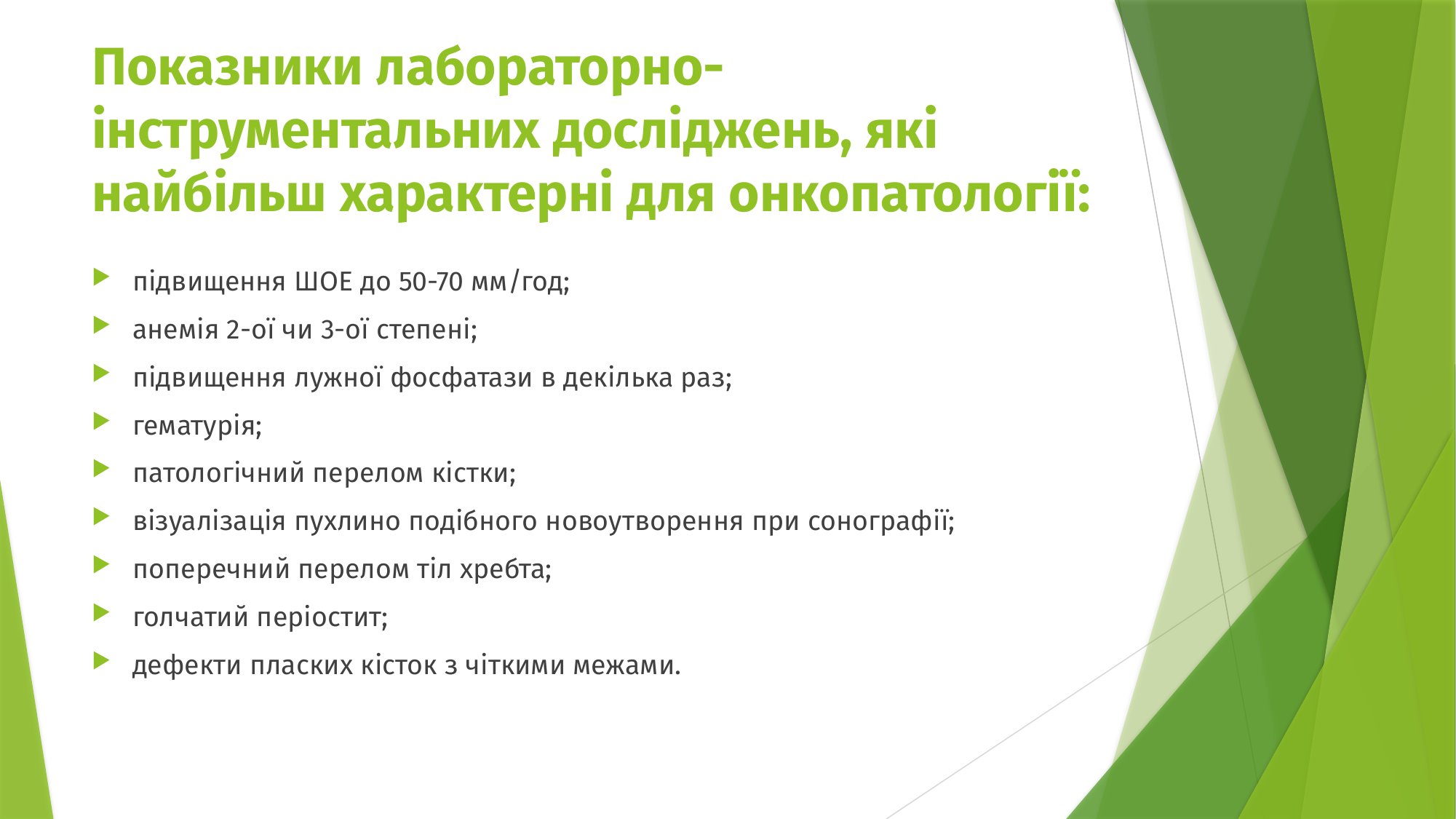

# Показники лабораторно-інструментальних досліджень, які найбільш характерні для онкопатології:
підвищення ШОЕ до 50-70 мм/год;
анемія 2-ої чи 3-ої степені;
підвищення лужної фосфатази в декілька раз;
гематурія;
патологічний перелом кістки;
візуалізація пухлино подібного новоутворення при сонографії;
поперечний перелом тіл хребта;
голчатий періостит;
дефекти пласких кісток з чіткими межами.